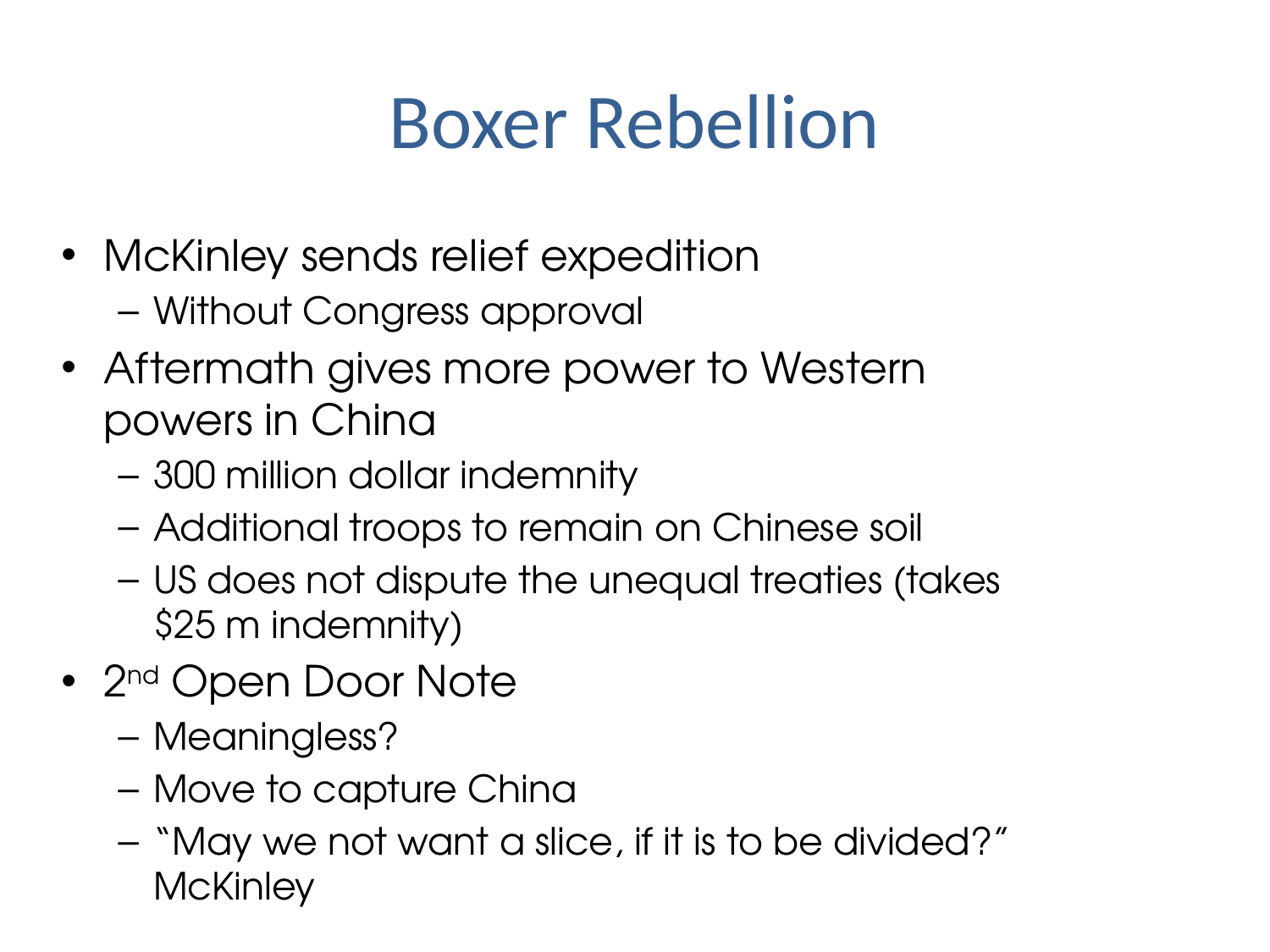

# Boxer Rebellion
McKinley sends relief expedition
Without Congress approval
Aftermath gives more power to Western powers in China
300 million dollar indemnity
Additional troops to remain on Chinese soil
US does not dispute the unequal treaties (takes $25 m indemnity)
2nd Open Door Note
Meaningless?
Move to capture China
“May we not want a slice, if it is to be divided?” McKinley